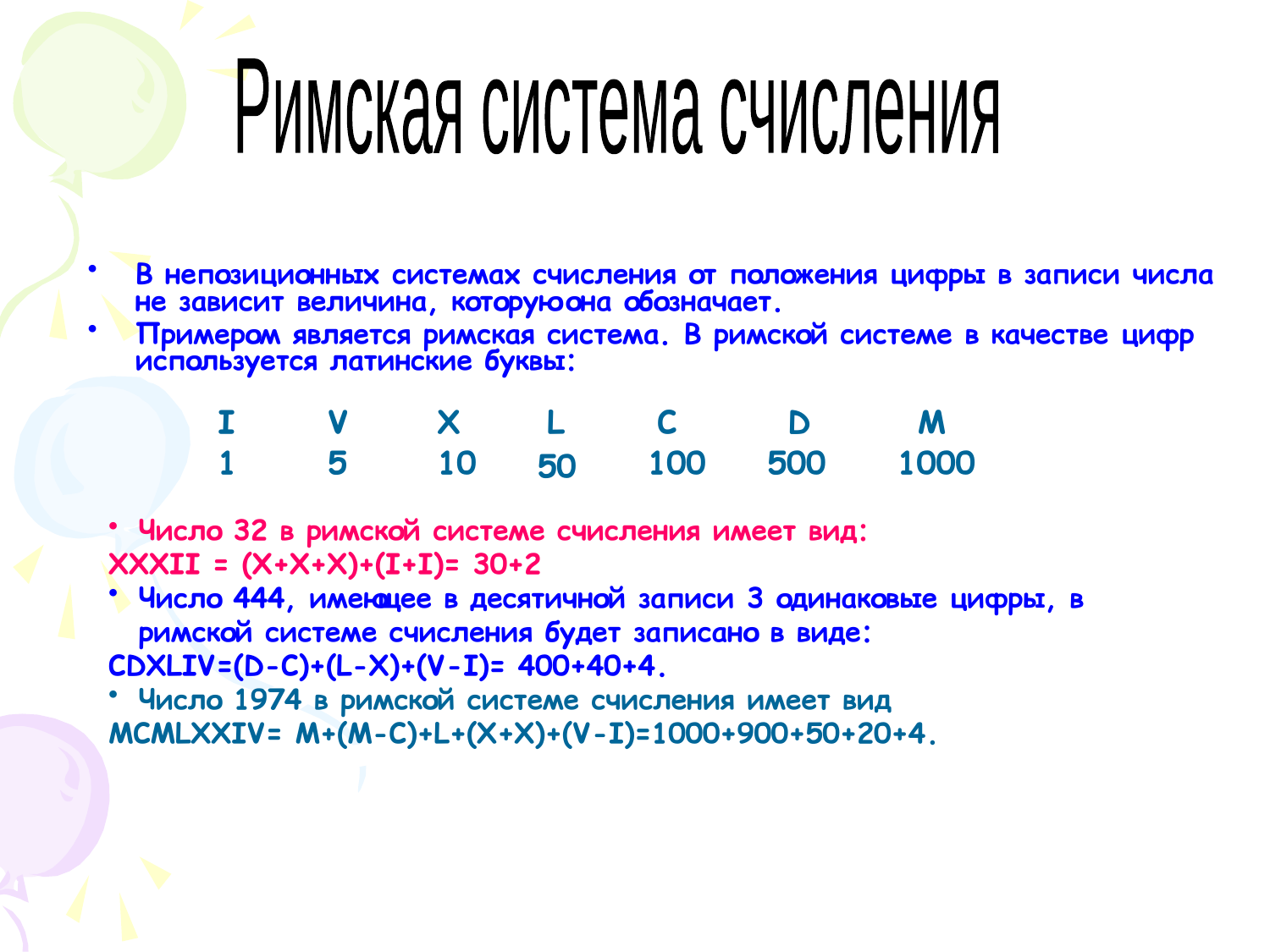

Римская система счисления
В непозиционных системах счисления от положения цифры в записи числа не зависит величина, которую она обозначает.
Примером является римская система. В римской системе в качестве цифр используется латинские буквы:

I
V
X
L
C
D
M
1
5
10
100
500
1000
50
Число 32 в римской системе счисления имеет вид:
XXXII = (X+X+X)+(I+I)= 30+2
Число 444, имеющее в десятичной записи 3 одинаковые цифры, в римской системе счисления будет записано в виде:
CDXLIV=(D-C)+(L-X)+(V-I)= 400+40+4.
Число 1974 в римской системе счисления имеет вид
MCMLXXIV= M+(M-C)+L+(X+X)+(V-I)=1000+900+50+20+4.